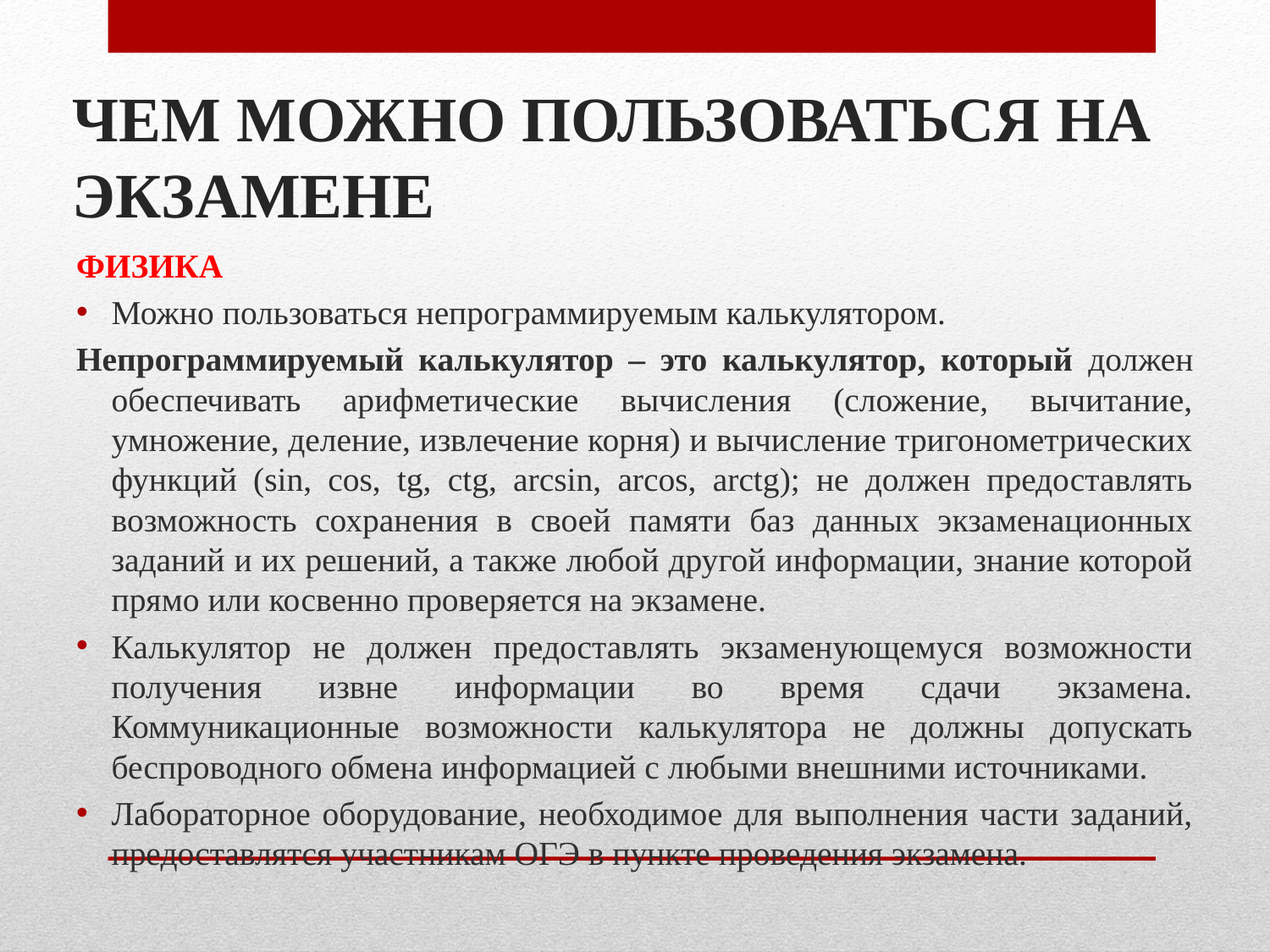

# ЧЕМ МОЖНО ПОЛЬЗОВАТЬСЯ НА ЭКЗАМЕНЕ
ФИЗИКА
Можно пользоваться непрограммируемым калькулятором.
Непрограммируемый калькулятор – это калькулятор, который должен обеспечивать арифметические вычисления (сложение, вычитание, умножение, деление, извлечение корня) и вычисление тригонометрических функций (sin, cos, tg, ctg, arcsin, arcos, arctg); не должен предоставлять возможность сохранения в своей памяти баз данных экзаменационных заданий и их решений, а также любой другой информации, знание которой прямо или косвенно проверяется на экзамене.
Калькулятор не должен предоставлять экзаменующемуся возможности получения извне информации во время сдачи экзамена. Коммуникационные возможности калькулятора не должны допускать беспроводного обмена информацией с любыми внешними источниками.
Лабораторное оборудование, необходимое для выполнения части заданий, предоставлятся участникам ОГЭ в пункте проведения экзамена.